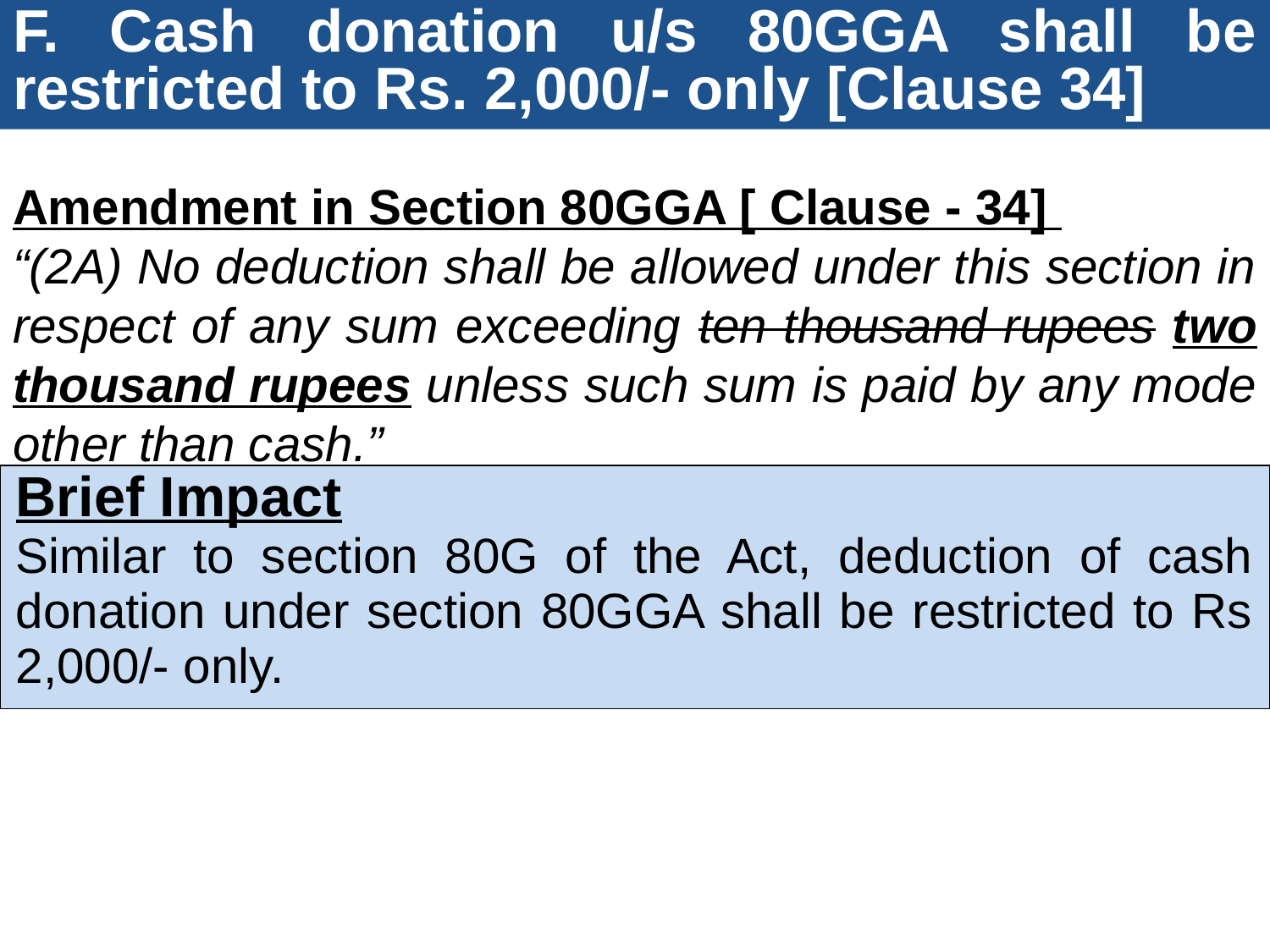

# F. Cash donation u/s 80GGA shall be restricted to Rs. 2,000/- only [Clause 34]
Amendment in Section 80GGA [ Clause - 34]
“(2A) No deduction shall be allowed under this section in respect of any sum exceeding ten thousand rupees two thousand rupees unless such sum is paid by any mode other than cash.”
| Brief Impact Similar to section 80G of the Act, deduction of cash donation under section 80GGA shall be restricted to Rs 2,000/- only. |
| --- |
213